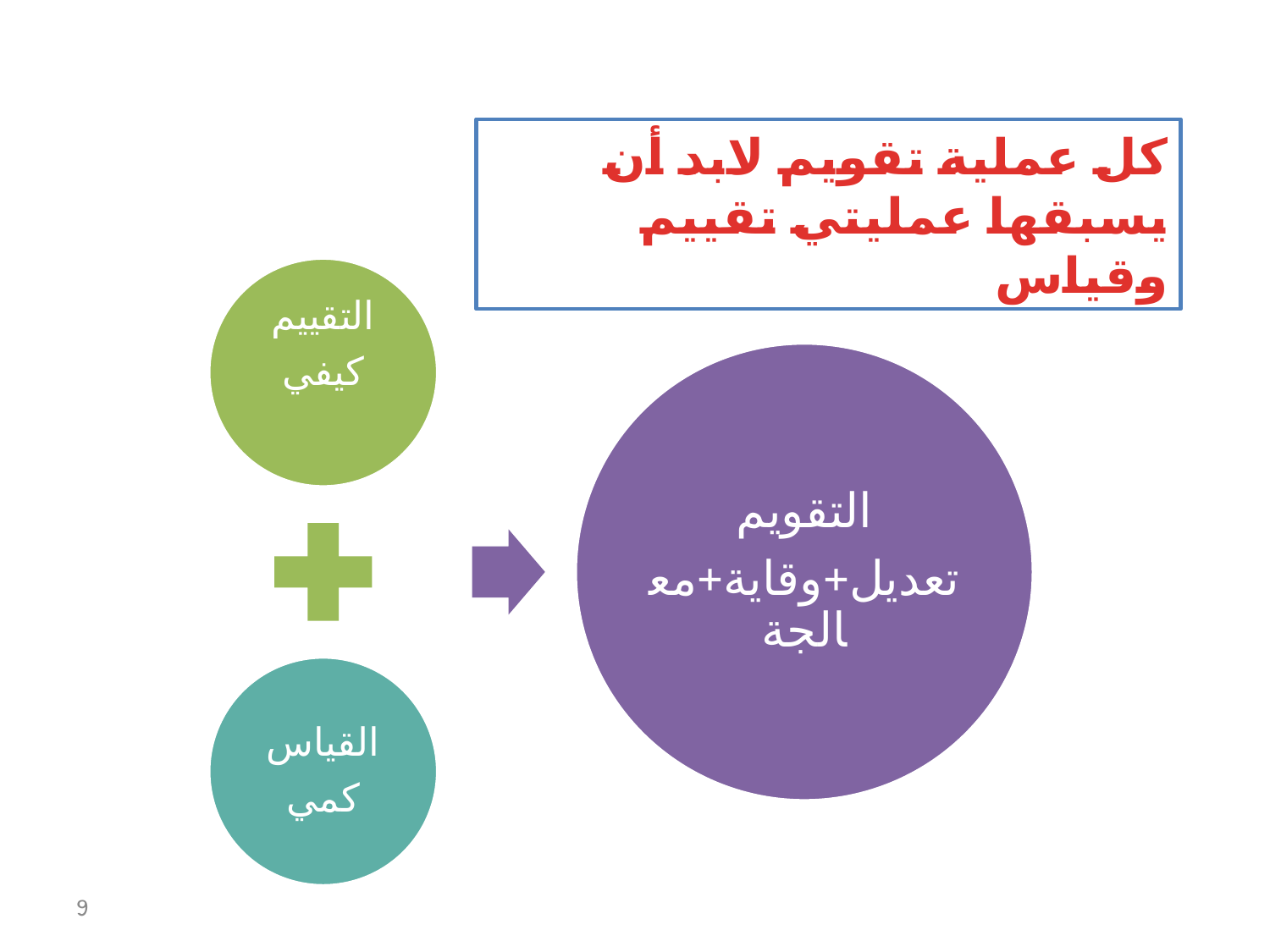

كل عملية تقويم لابد أن يسبقها عمليتي تقييم وقياس
التقييم
كيفي

القياس
كمي

التقويم
تعديل+وقاية+معالجة
9